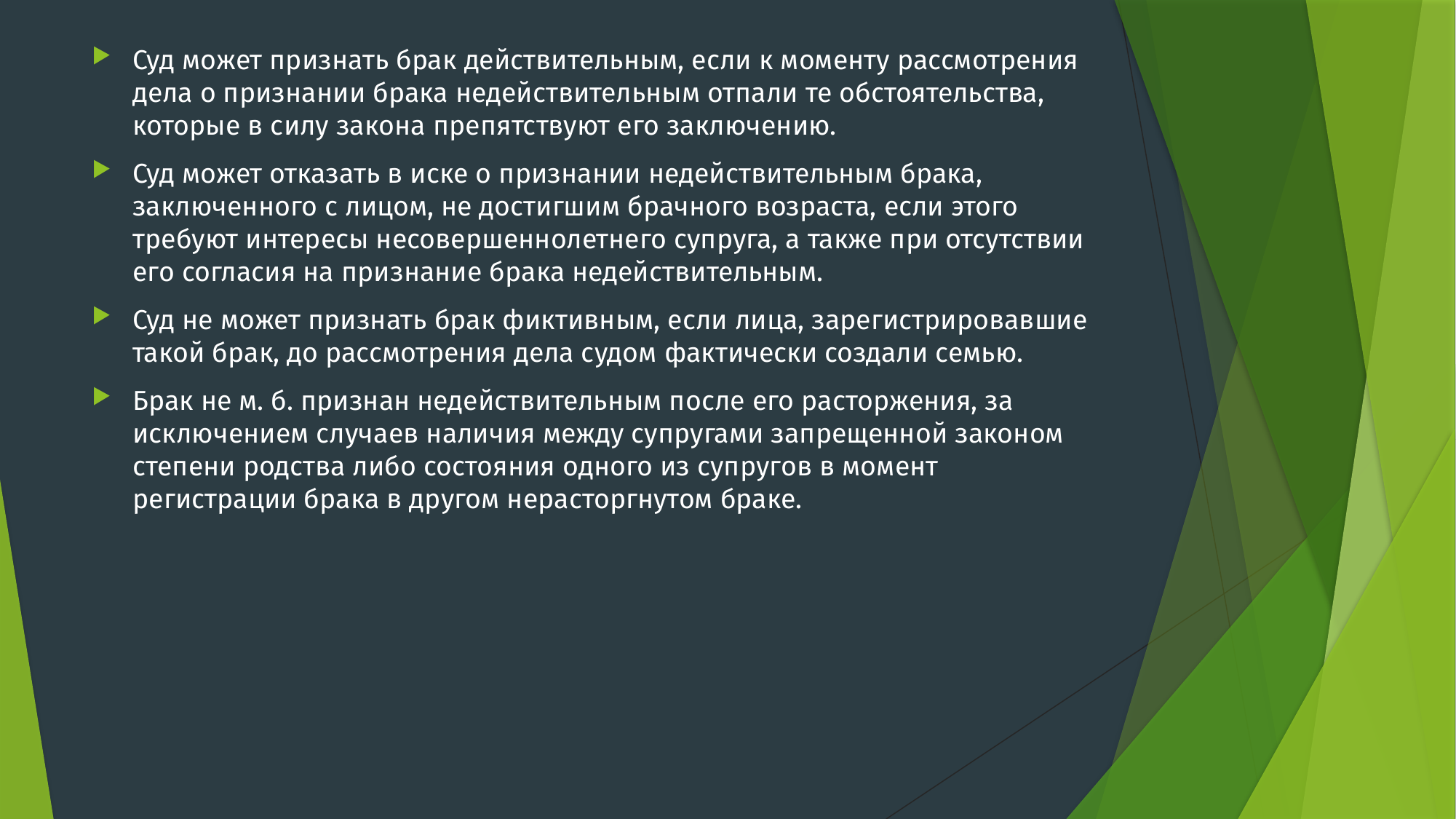

Суд может признать брак действительным, если к моменту рассмотрения дела о признании брака недействительным отпали те обстоятельства, которые в силу закона препятствуют его заключению.
Суд может отказать в иске о признании недействительным брака, заключенного с лицом, не достигшим брачного возраста, если этого требуют интересы несовершеннолетнего супруга, а также при отсутствии его согласия на признание брака недействительным.
Суд не может признать брак фиктивным, если лица, зарегистрировавшие такой брак, до рассмотрения дела судом фактически создали семью.
Брак не м. б. признан недействительным после его расторжения, за исключением случаев наличия между супругами запрещенной законом степени родства либо состояния одного из супругов в момент регистрации брака в другом нерасторгнутом браке.